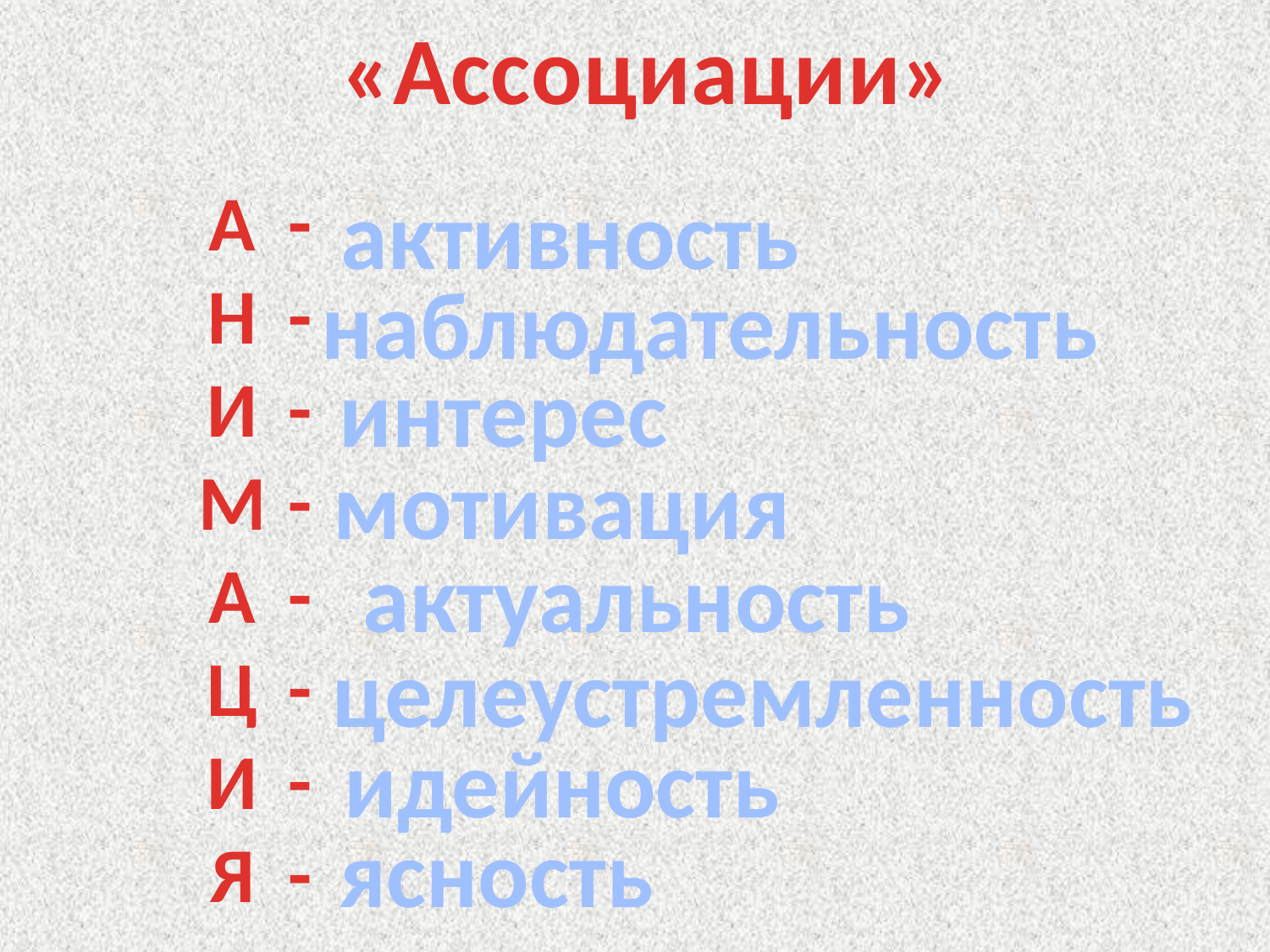

«Ассоциации»
-
-
-
-
-
-
-
-

А
Н
И
М
А
Ц
И
Я

активность
наблюдательность
интерес
мотивация
актуальность
целеустремленность
идейность
ясность